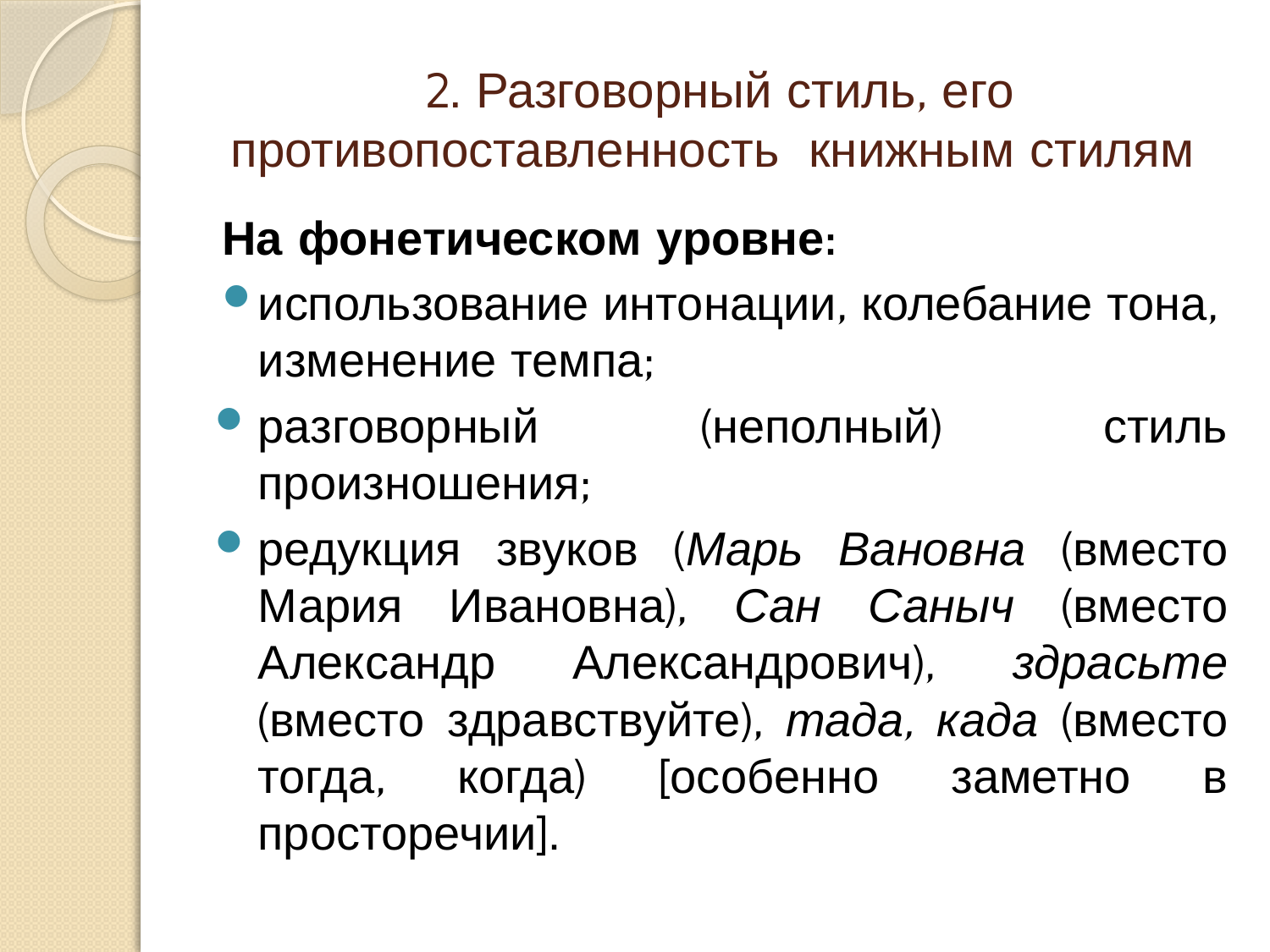

# 2. Разговорный стиль, его противопоставленность  книжным стилям
На фонетическом уровне:
использование интонации, колебание тона, изменение темпа;
разговорный (неполный) стиль произношения;
редукция звуков (Марь Вановна (вместо Мария Ивановна), Сан Саныч (вместо Александр Александрович), здрасьте (вместо здравствуйте), тада, када (вместо тогда, когда) [особенно заметно в просторечии].